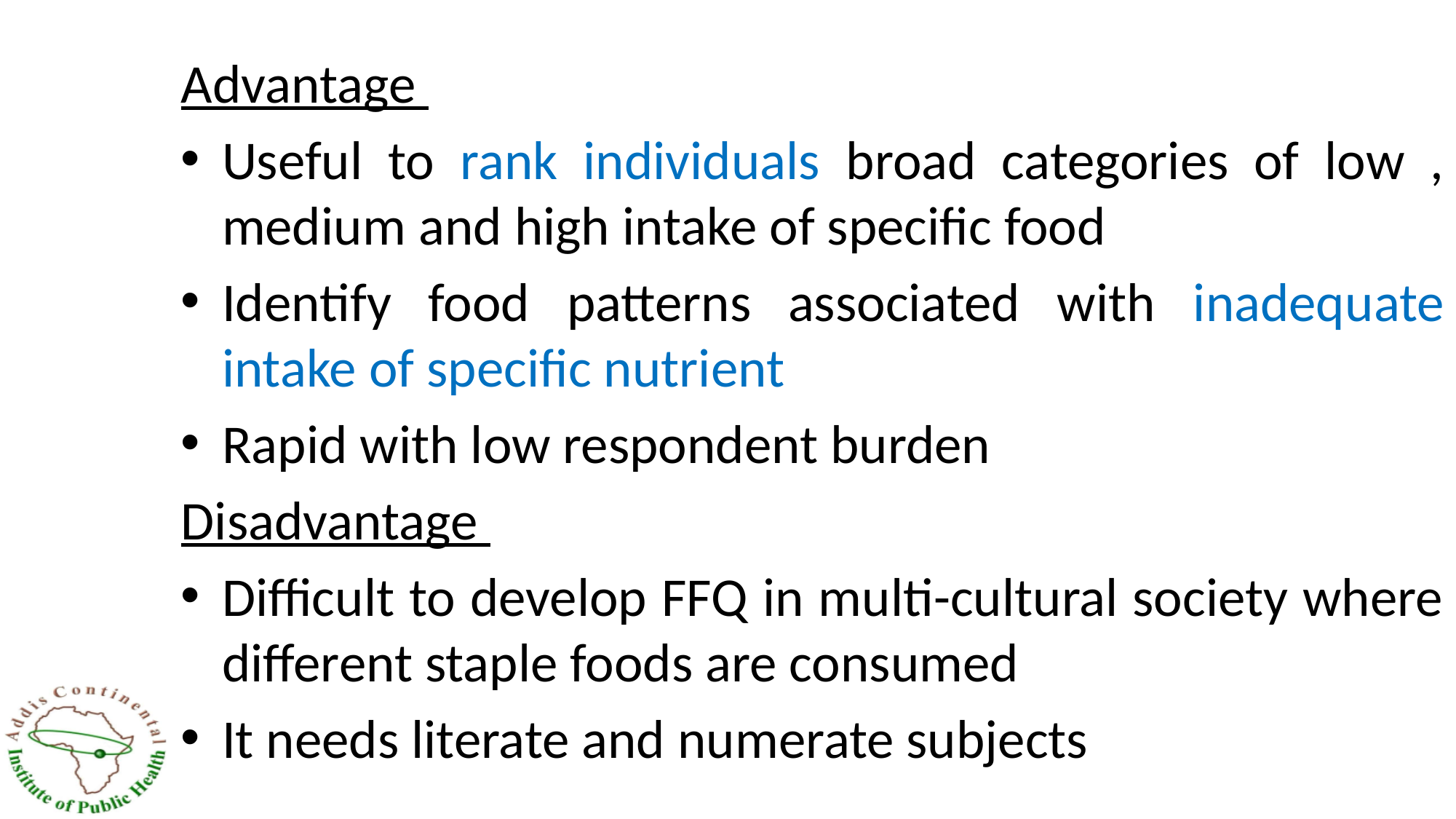

Advantage
Useful to rank individuals broad categories of low , medium and high intake of specific food
Identify food patterns associated with inadequate intake of specific nutrient
Rapid with low respondent burden
Disadvantage
Difficult to develop FFQ in multi-cultural society where different staple foods are consumed
It needs literate and numerate subjects